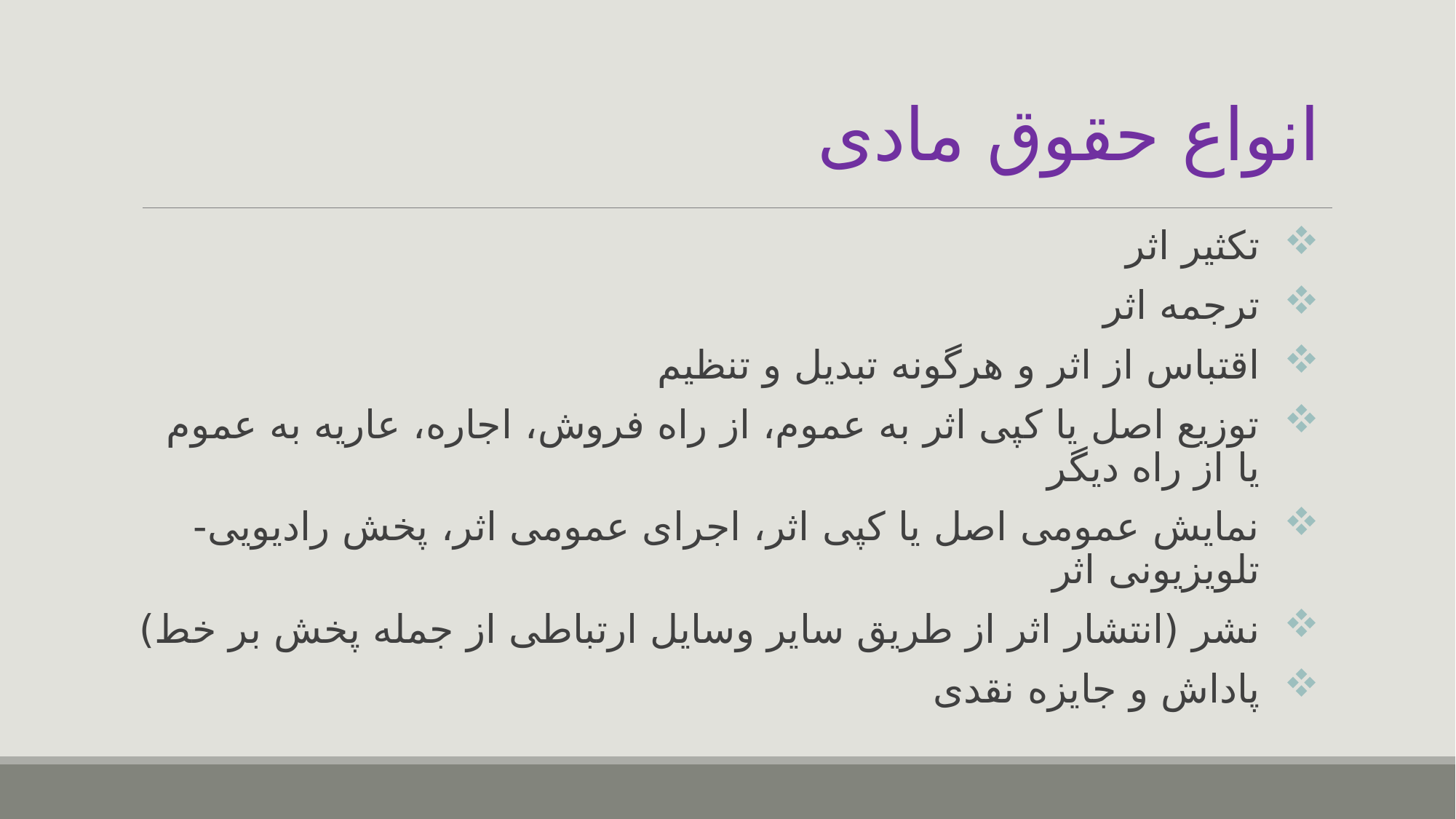

# انواع حقوق مادی
تکثیر اثر
ترجمه اثر
اقتباس از اثر و هرگونه تبدیل و تنظیم
توزیع اصل یا کپی اثر به عموم، از راه فروش، اجاره، عاریه به عموم یا از راه دیگر
نمایش عمومی اصل یا کپی اثر، اجرای عمومی اثر، پخش رادیویی- تلویزیونی اثر
نشر (انتشار اثر از طریق سایر وسایل ارتباطی از جمله پخش بر خط)
پاداش و جایزه نقدی